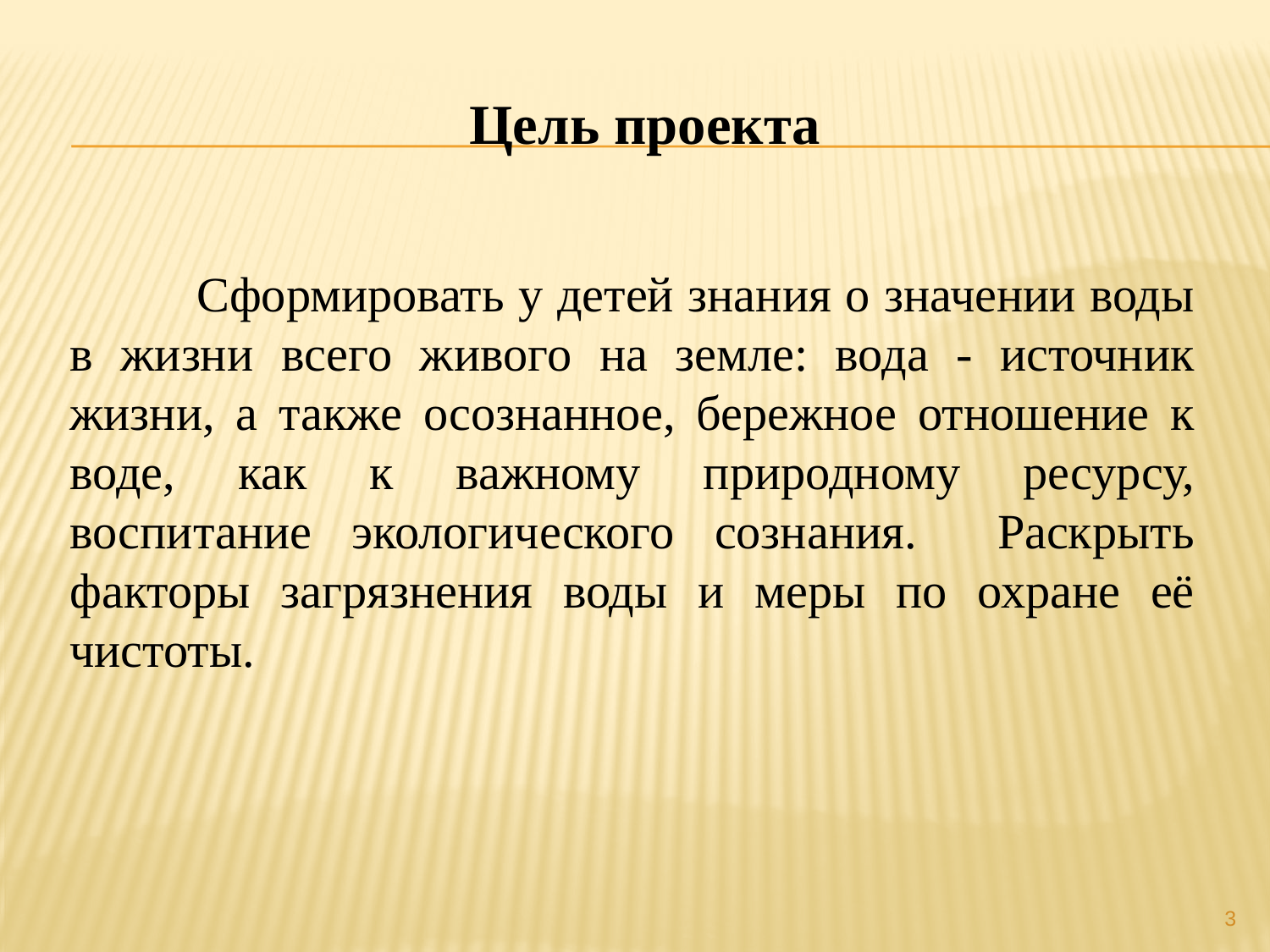

# Цель проекта
	Сформировать у детей знания о значении воды в жизни всего живого на земле: вода - источник жизни, а также осознанное, бережное отношение к воде, как к важному природному ресурсу, воспитание экологического сознания.  Раскрыть факторы загрязнения воды и меры по охране её чистоты.
3